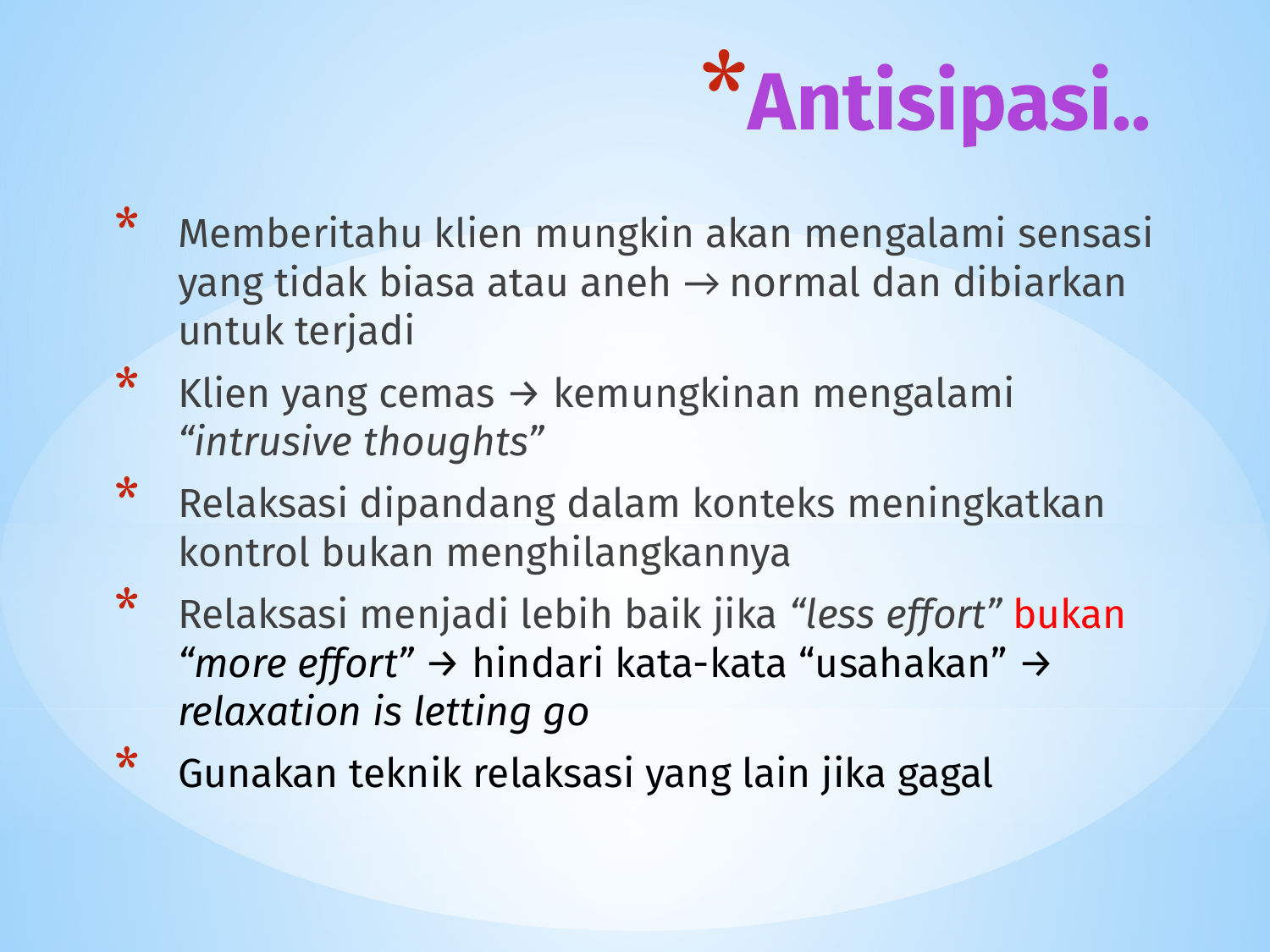

# Antisipasi..
Memberitahu klien mungkin akan mengalami sensasi yang tidak biasa atau aneh → normal dan dibiarkan untuk terjadi
Klien yang cemas → kemungkinan mengalami “intrusive thoughts”
Relaksasi dipandang dalam konteks meningkatkan kontrol bukan menghilangkannya
Relaksasi menjadi lebih baik jika “less effort” bukan “more effort” → hindari kata-kata “usahakan” → relaxation is letting go
Gunakan teknik relaksasi yang lain jika gagal